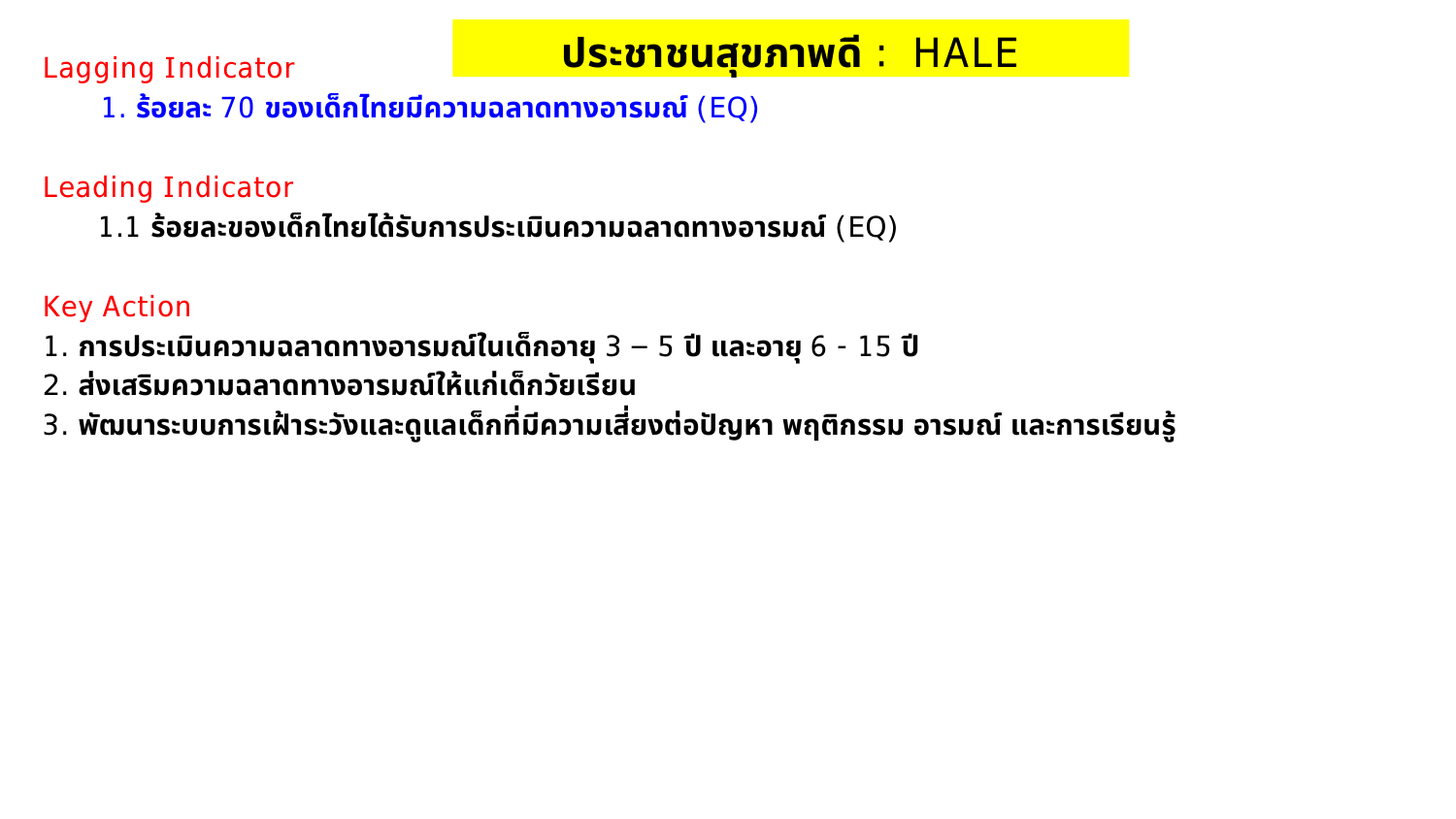

ประชาชนสุขภาพดี :  HALE
Lagging Indicator
1. ร้อยละ 70 ของเด็กไทยมีความฉลาดทางอารมณ์ (EQ)

Leading Indicator
	1.1 ร้อยละของเด็กไทยได้รับการประเมินความฉลาดทางอารมณ์ (EQ)

Key Action
1. การประเมินความฉลาดทางอารมณ์ในเด็กอายุ 3 – 5 ปี และอายุ 6 - 15 ปี
2. ส่งเสริมความฉลาดทางอารมณ์ให้แก่เด็กวัยเรียน
3. พัฒนาระบบการเฝ้าระวังและดูแลเด็กที่มีความเสี่ยงต่อปัญหา พฤติกรรม อารมณ์ และการเรียนรู้